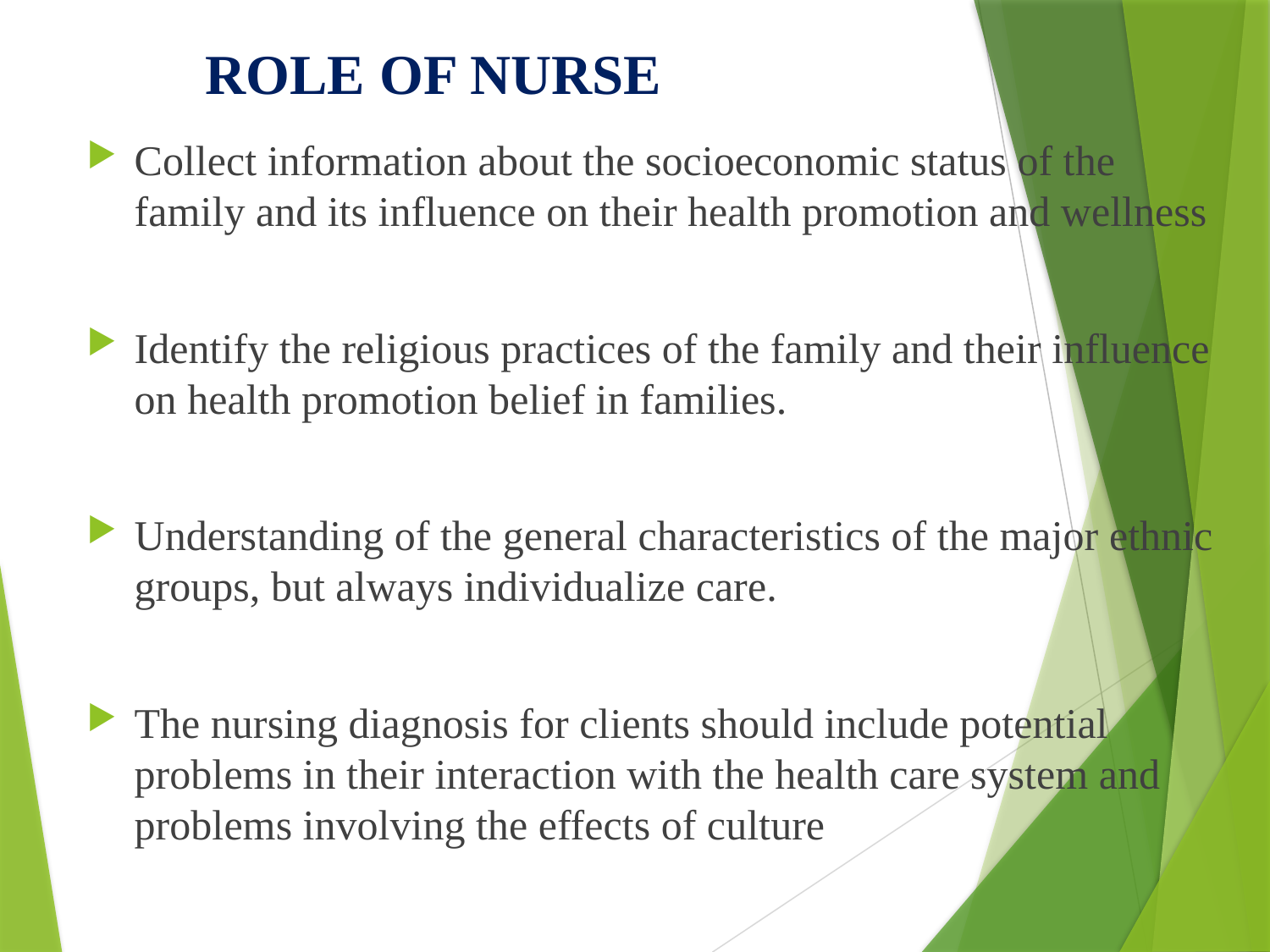

ROLE OF NURSE
Collect information about the socioeconomic status of the family and its influence on their health promotion and wellness

Identify the religious practices of the family and their influence on health promotion belief in families.

Understanding of the general characteristics of the major ethnic groups, but always individualize care.

The nursing diagnosis for clients should include potential problems in their interaction with the health care system and problems involving the effects of culture